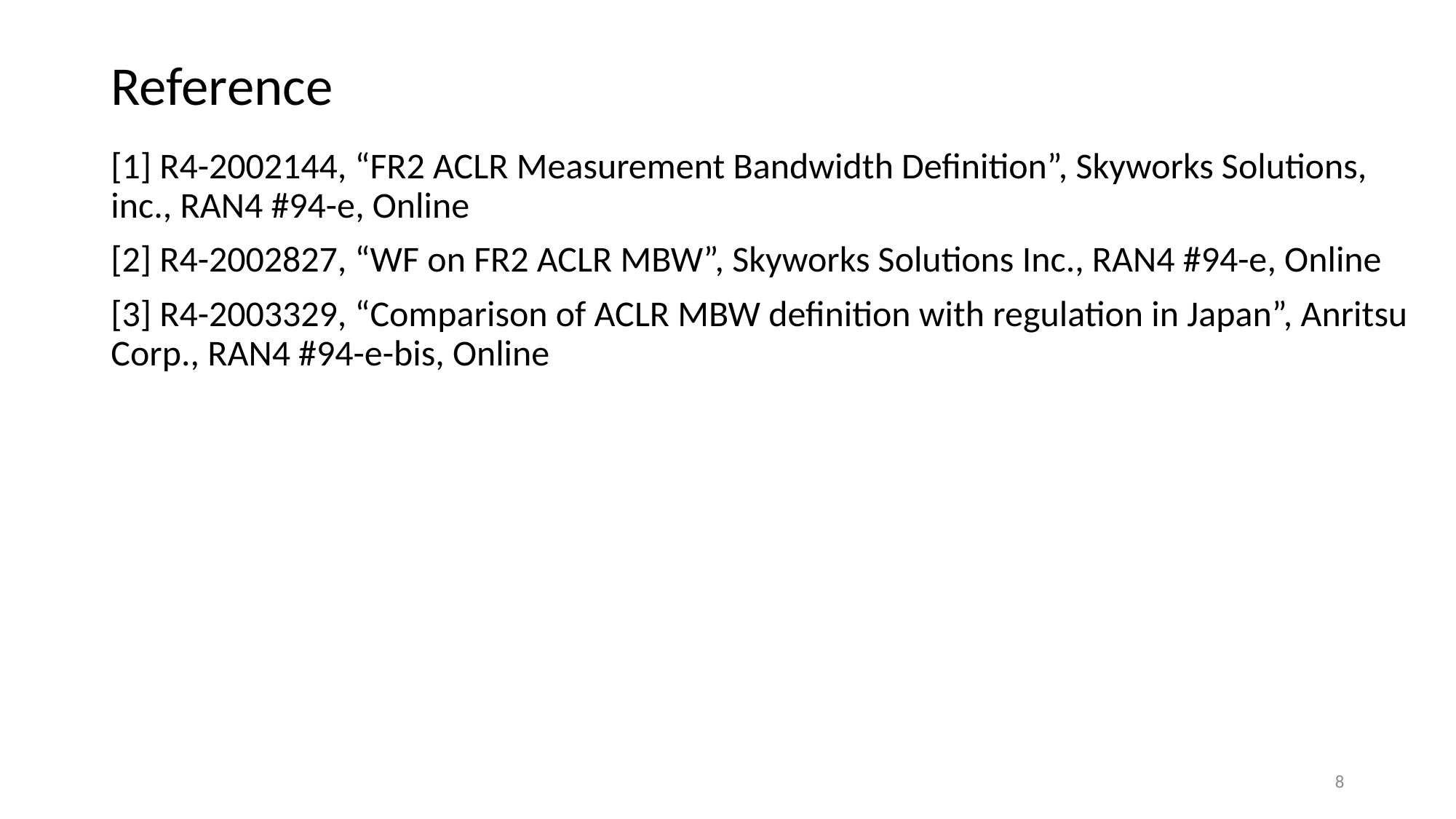

# Reference
[1] R4-2002144, “FR2 ACLR Measurement Bandwidth Definition”, Skyworks Solutions, inc., RAN4 #94-e, Online
[2] R4-2002827, “WF on FR2 ACLR MBW”, Skyworks Solutions Inc., RAN4 #94-e, Online
[3] R4-2003329, “Comparison of ACLR MBW definition with regulation in Japan”, Anritsu Corp., RAN4 #94-e-bis, Online
8